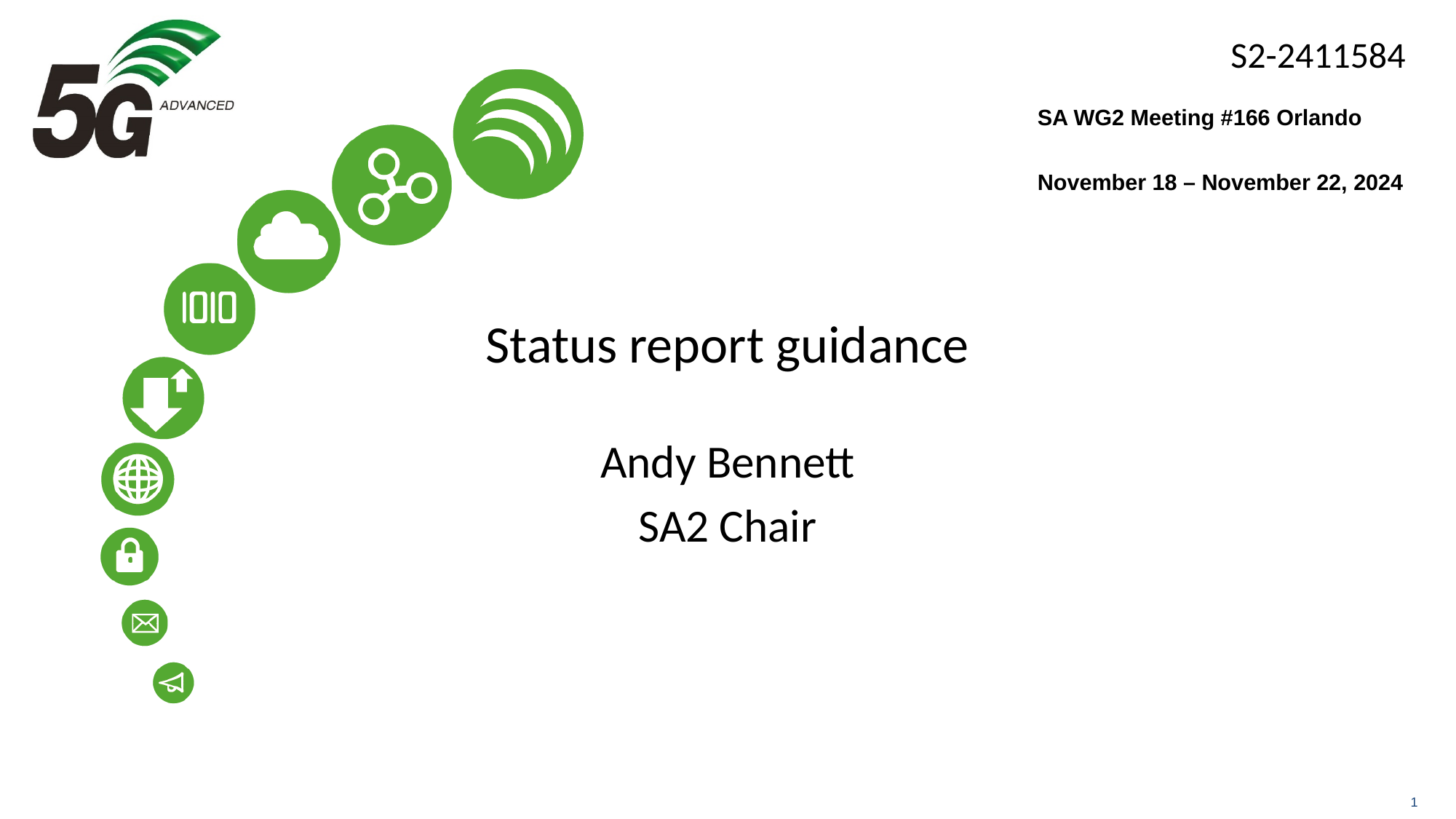

SA WG2 Meeting #166 Orlando
November 18 – November 22, 2024
# Status report guidance
Andy Bennett
SA2 Chair